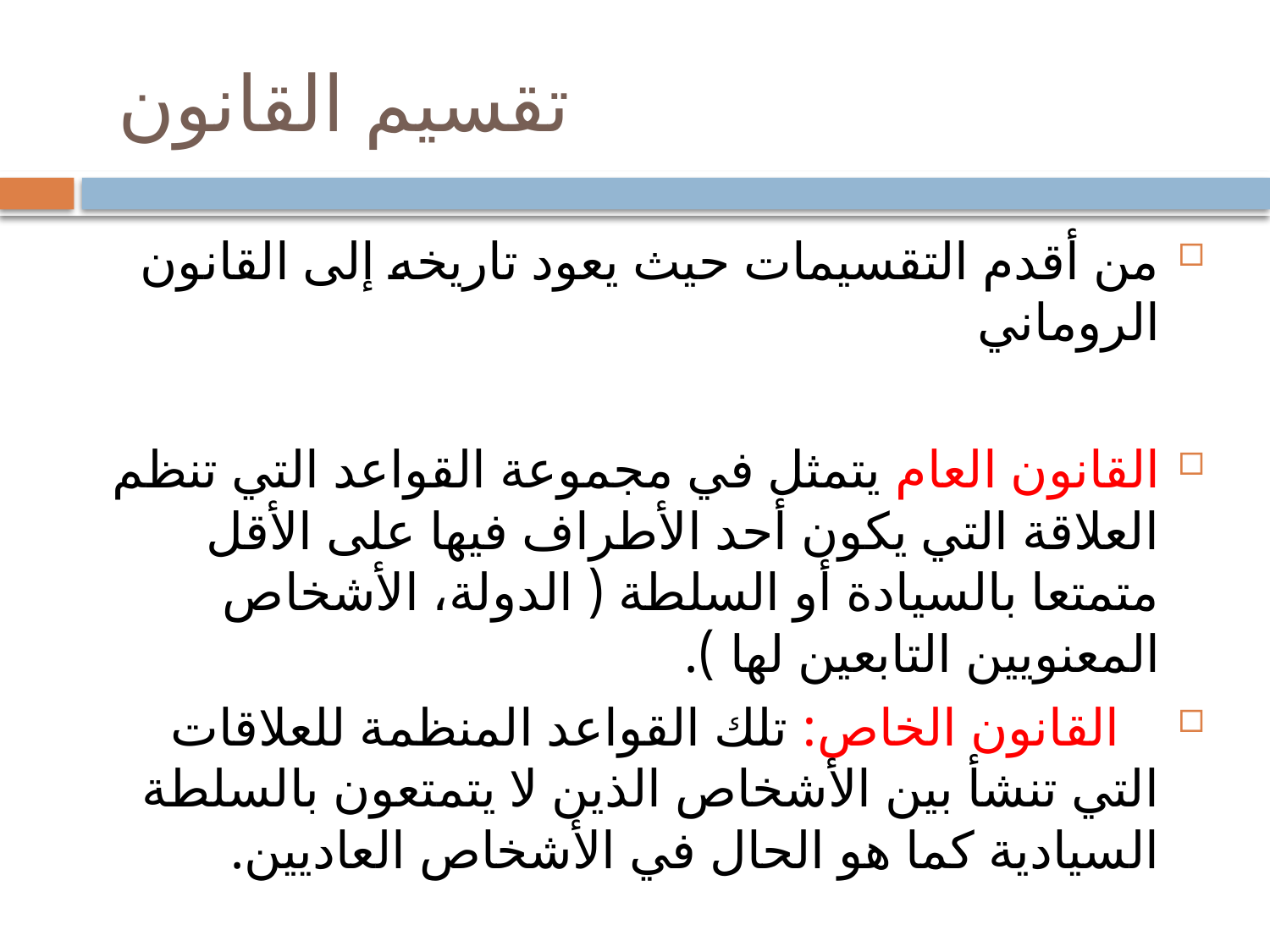

# تقسيم القانون
من أقدم التقسيمات حيث يعود تاريخه إلى القانون الروماني

القانون العام يتمثل في مجموعة القواعد التي تنظم العلاقة التي يكون أحد الأطراف فيها على الأقل متمتعا بالسيادة أو السلطة ( الدولة، الأشخاص المعنويين التابعين لها ).
   القانون الخاص: تلك القواعد المنظمة للعلاقات التي تنشأ بين الأشخاص الذين لا يتمتعون بالسلطة السيادية كما هو الحال في الأشخاص العاديين.